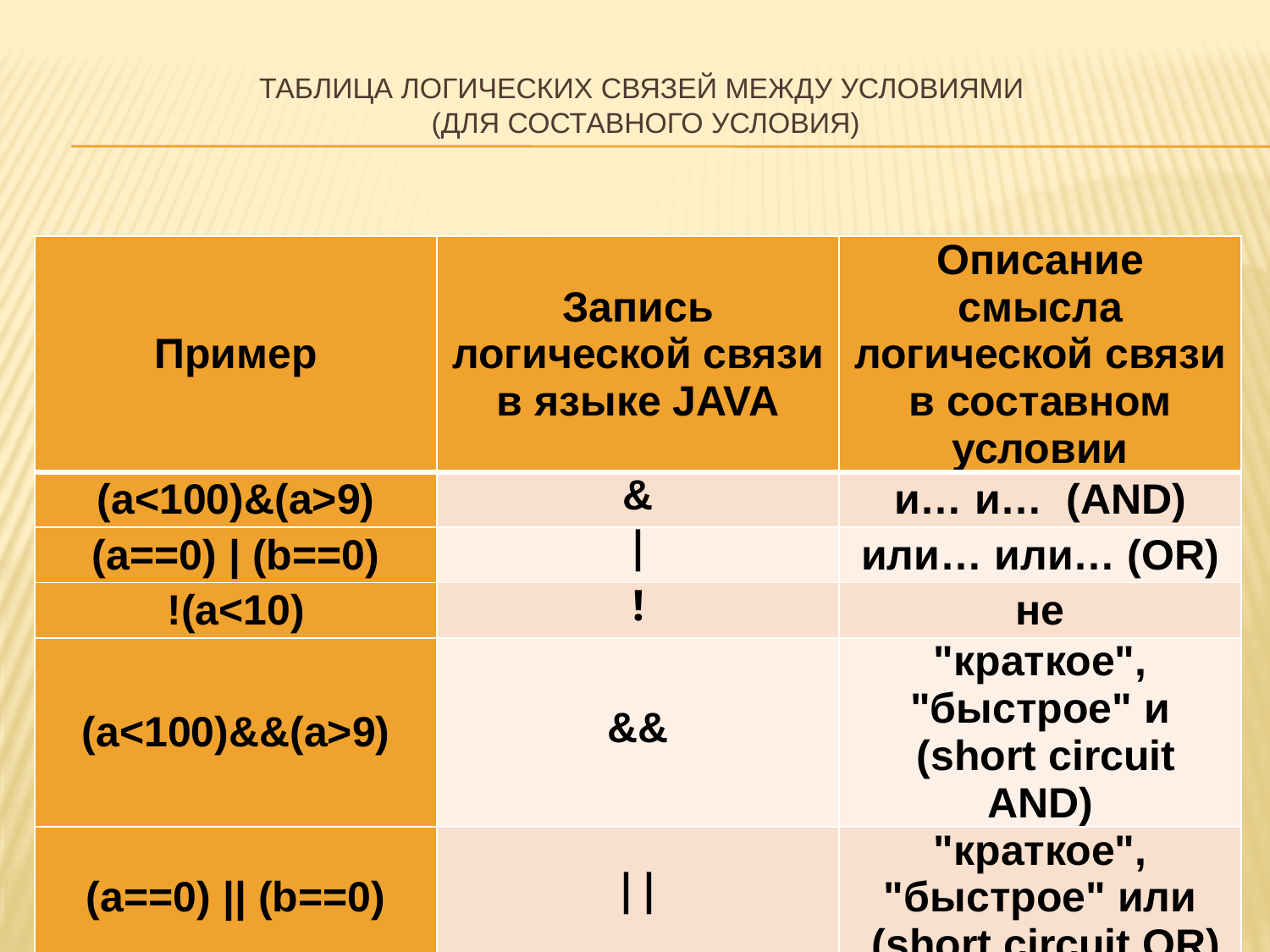

# Таблица логических связей между условиями (для составного условия)
| Пример | Запись логической связи в языке JAVA | Описание смысла логической связи в составном условии |
| --- | --- | --- |
| (a<100)&(a>9) | & | и… и… (AND) |
| (a==0) | (b==0) | | | или… или… (OR) |
| !(a<10) | ! | не |
| (a<100)&&(a>9) | && | "краткое", "быстрое" и (short circuit AND) |
| (a==0) || (b==0) | || | "краткое", "быстрое" или (short circuit OR) |